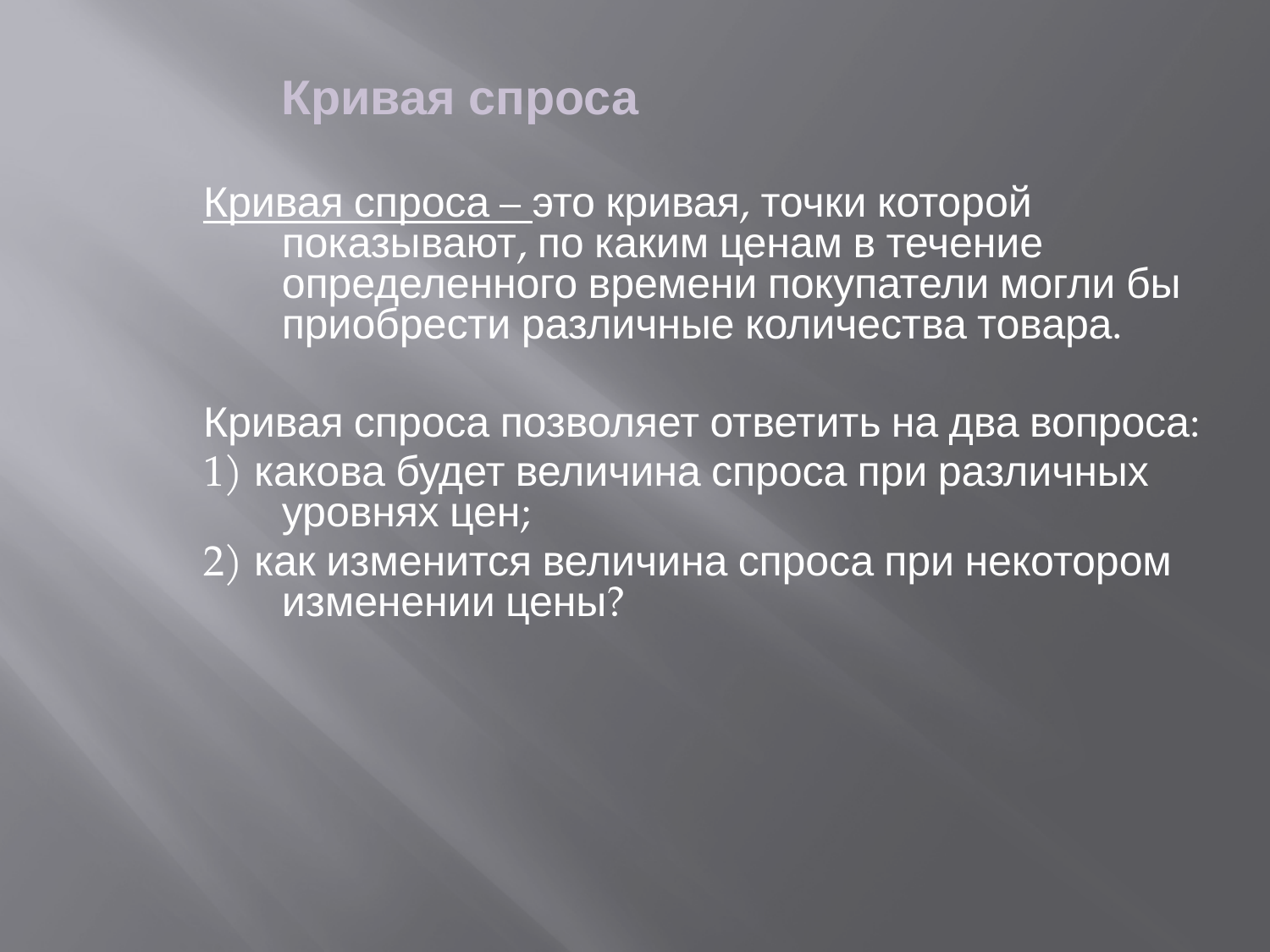

# Кривая спроса
Кривая спроса – это кривая, точки которой показывают, по каким ценам в течение определенного времени покупатели могли бы приобрести различные количества товара.

Кривая спроса позволяет ответить на два вопроса:
1) какова будет величина спроса при различных уровнях цен;
2) как изменится величина спроса при некотором изменении цены?